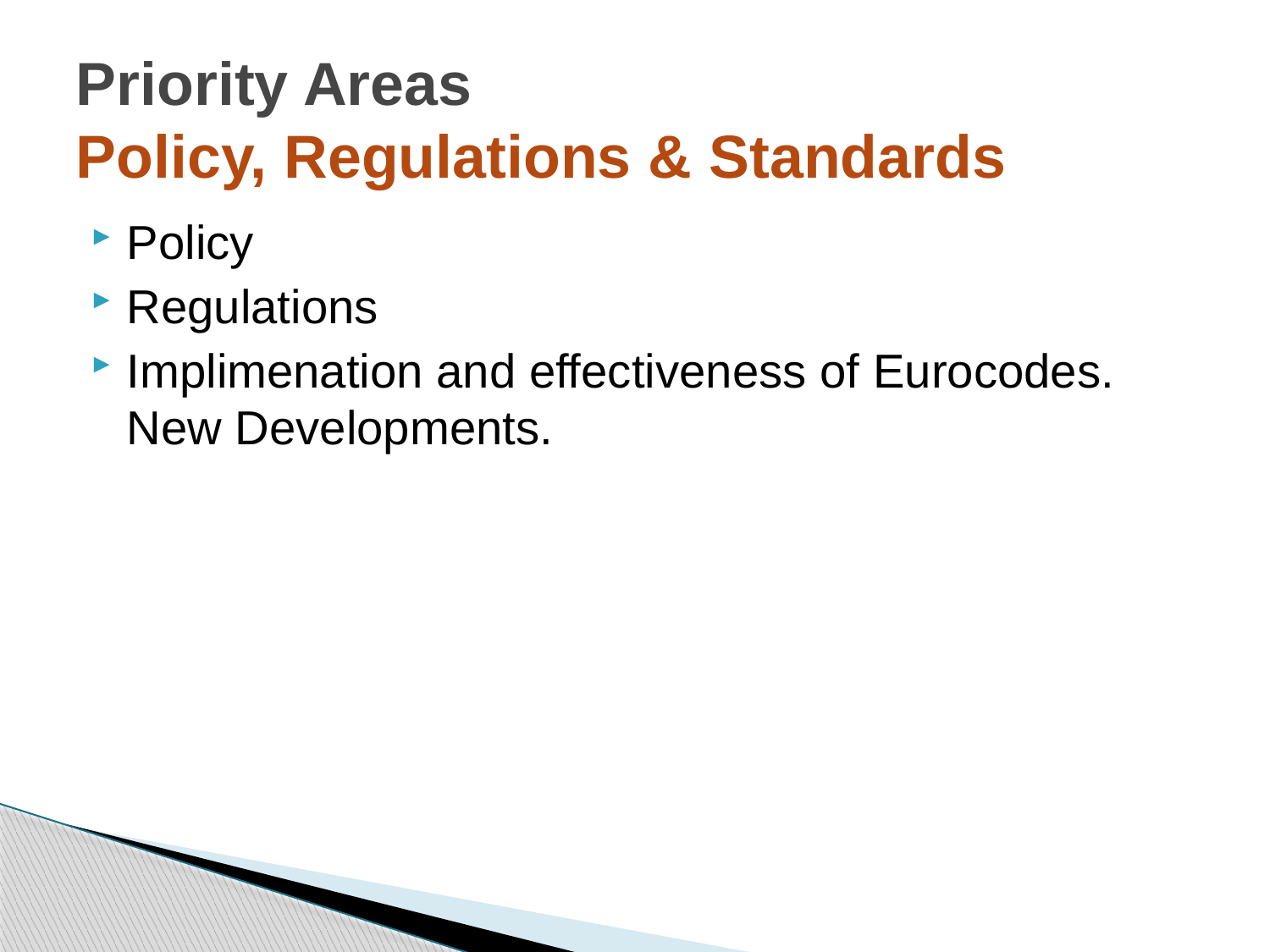

# Priority Areas Policy, Regulations & Standards
Policy
Regulations
Implimenation and effectiveness of Eurocodes. New Developments.